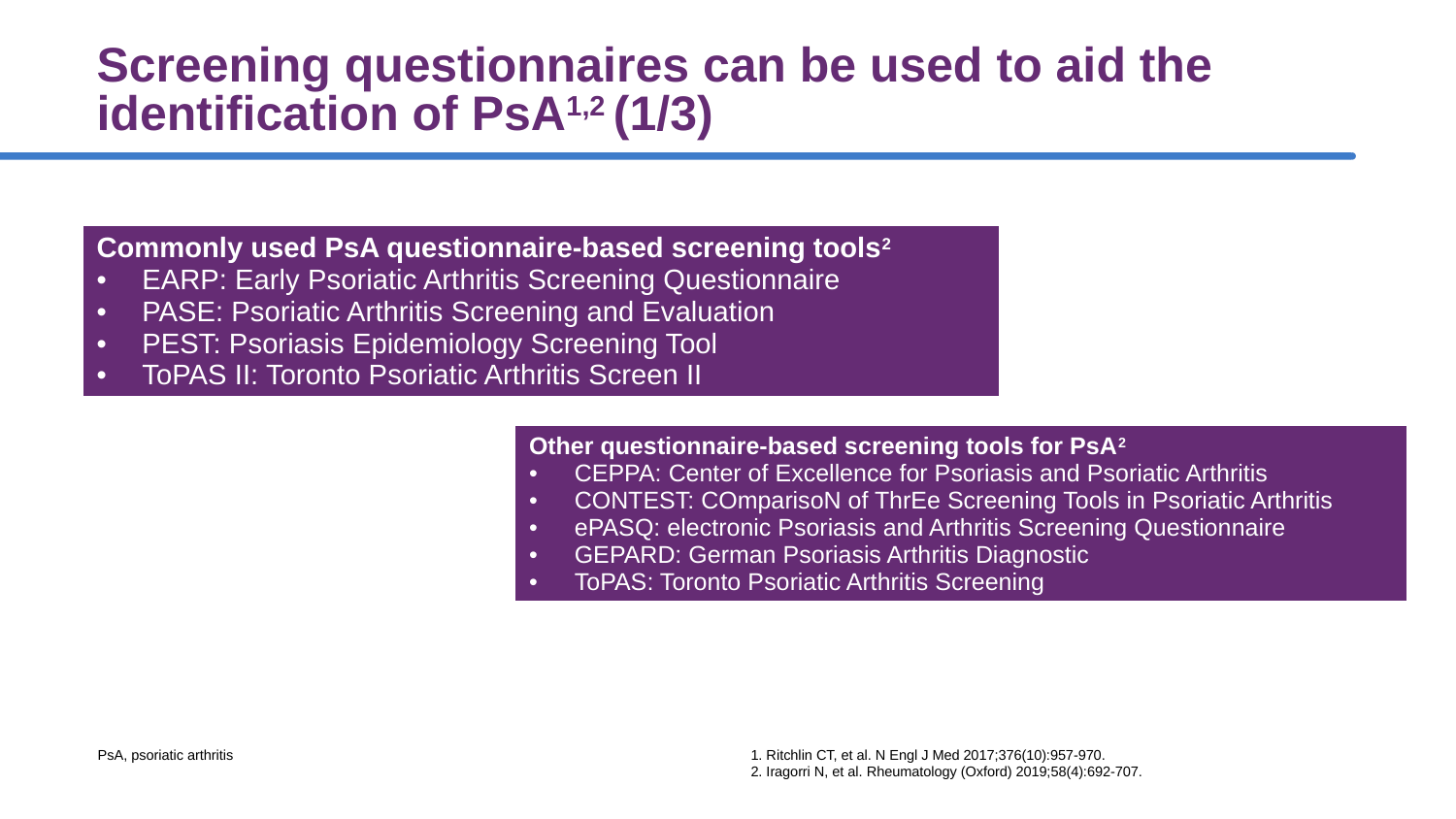

# Screening questionnaires can be used to aid the identification of PsA1,2 (1/3)
| Commonly used PsA questionnaire-based screening tools2 EARP: Early Psoriatic Arthritis Screening Questionnaire PASE: Psoriatic Arthritis Screening and Evaluation PEST: Psoriasis Epidemiology Screening Tool ToPAS II: Toronto Psoriatic Arthritis Screen II |
| --- |
| Other questionnaire-based screening tools for PsA2 CEPPA: Center of Excellence for Psoriasis and Psoriatic Arthritis CONTEST: COmparisoN of ThrEe Screening Tools in Psoriatic Arthritis ePASQ: electronic Psoriasis and Arthritis Screening Questionnaire  GEPARD: German Psoriasis Arthritis Diagnostic ToPAS: Toronto Psoriatic Arthritis Screening |
| --- |
1. Ritchlin CT, et al. N Engl J Med 2017;376(10):957-970.
2. Iragorri N, et al. Rheumatology (Oxford) 2019;58(4):692-707.

PsA, psoriatic arthritis